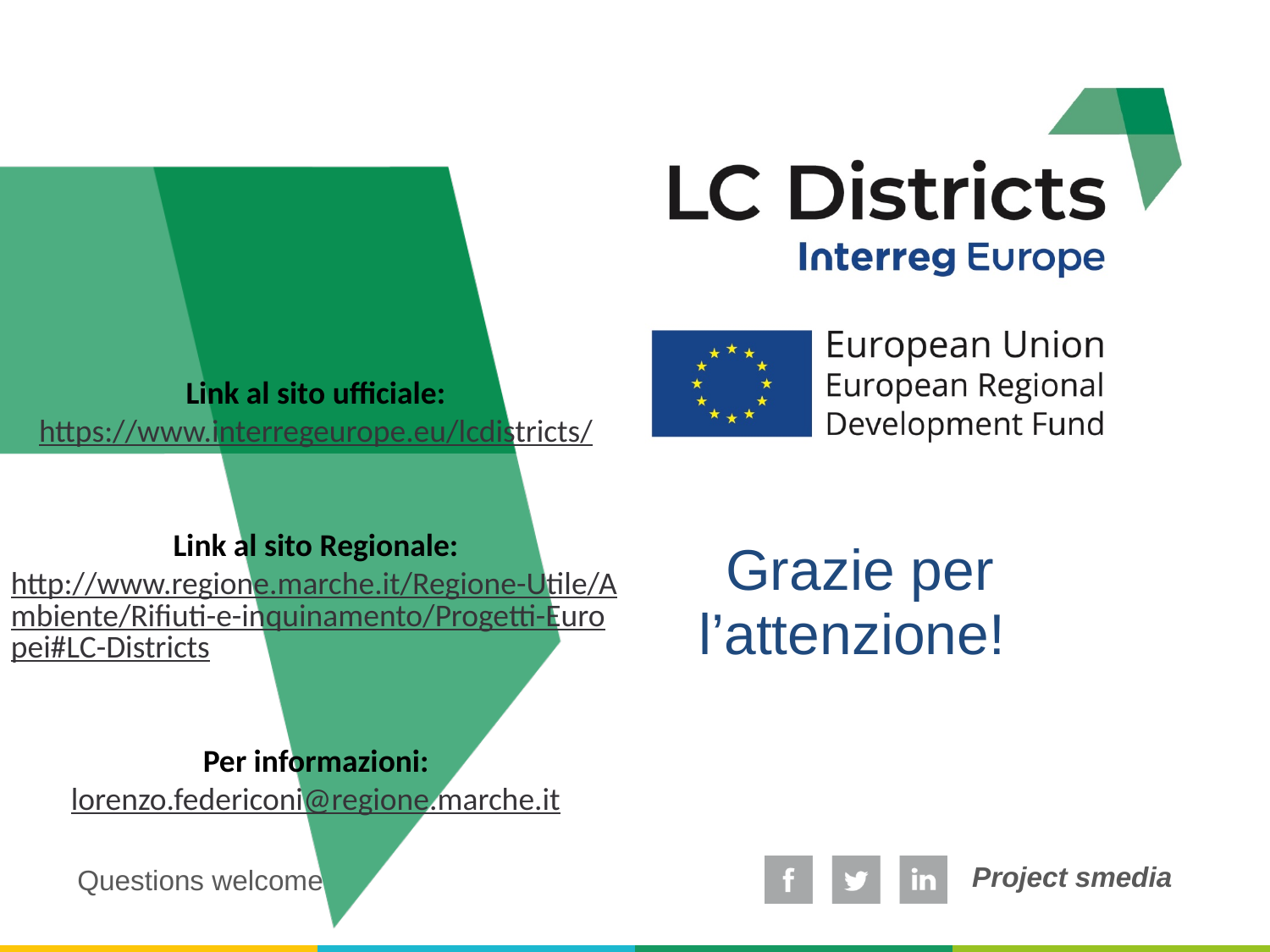

Link al sito ufficiale:
https://www.interregeurope.eu/lcdistricts/

Link al sito Regionale:
http://www.regione.marche.it/Regione-Utile/Ambiente/Rifiuti-e-inquinamento/Progetti-Europei#LC-Districts

Per informazioni:
lorenzo.federiconi@regione.marche.it
# Grazie per l’attenzione!
Questions welcome